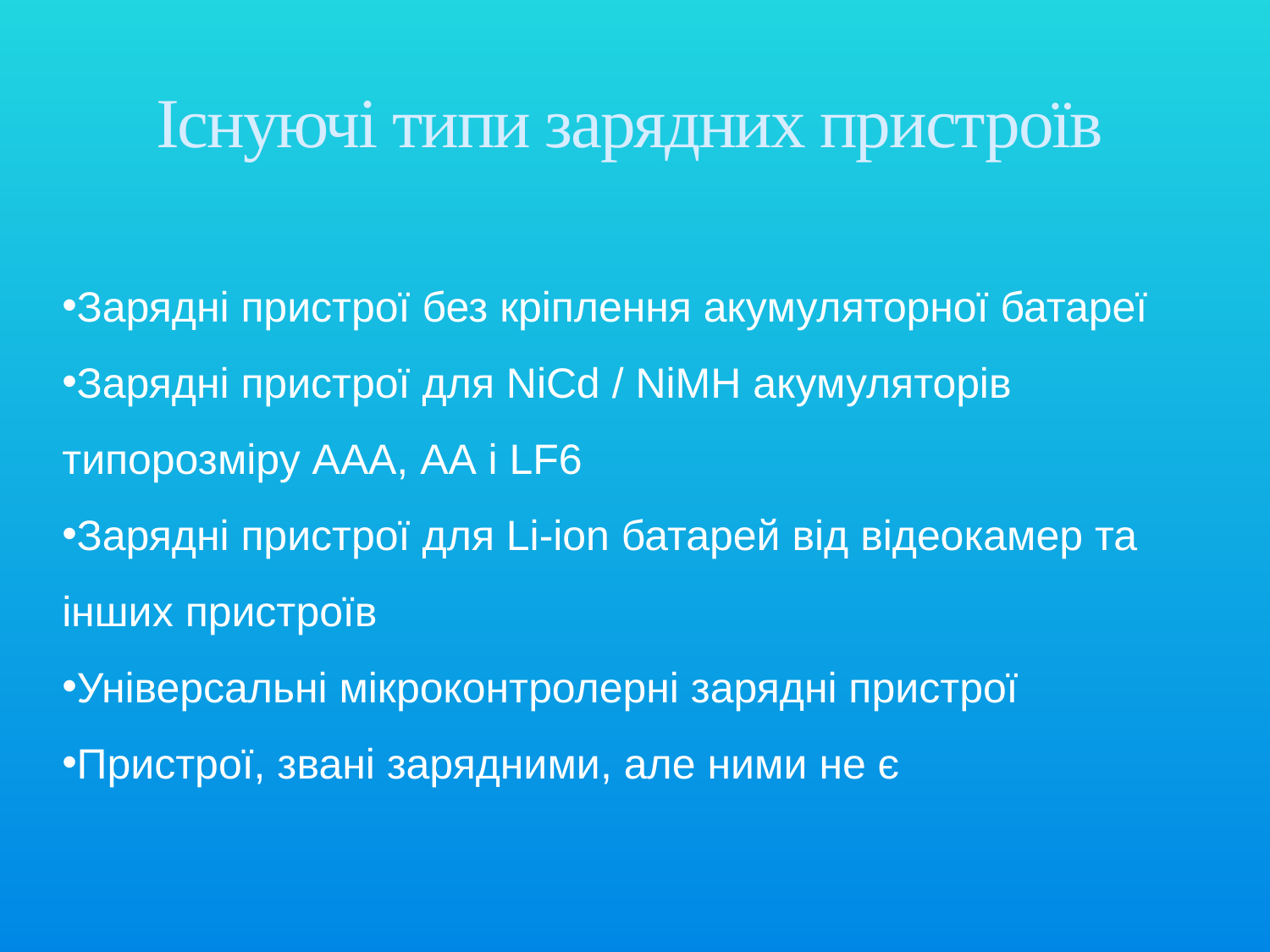

# Існуючі типи зарядних пристроїв
Зарядні пристрої без кріплення акумуляторної батареї
Зарядні пристрої для NiCd / NiMH акумуляторів типорозміру ААА, АА і LF6
Зарядні пристрої для Li-ion батарей від відеокамер та інших пристроїв
Універсальні мікроконтролерні зарядні пристрої
Пристрої, звані зарядними, але ними не є